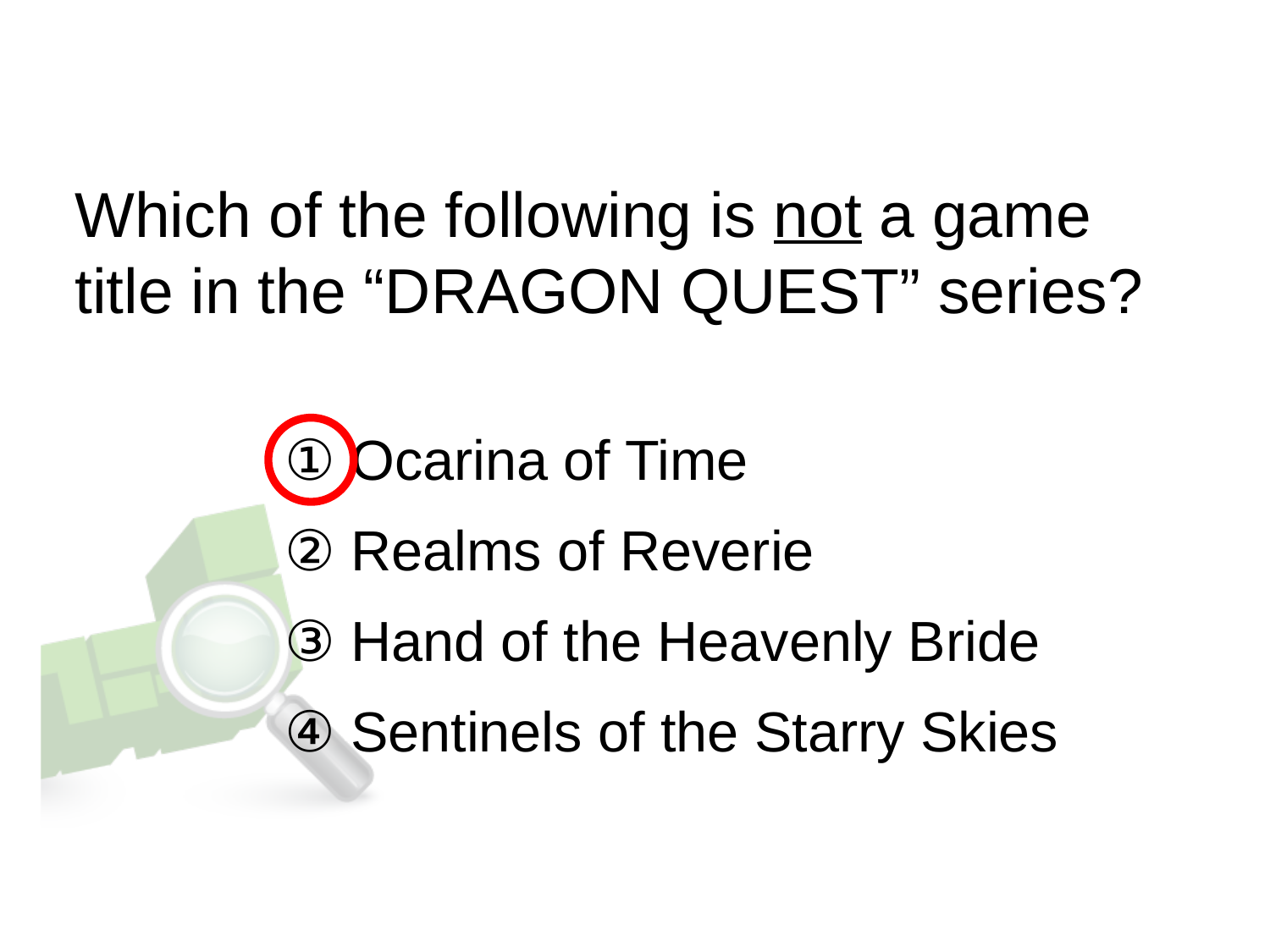

# Which of the following is not a game title in the “DRAGON QUEST” series?

① Ocarina of Time
② Realms of Reverie
③ Hand of the Heavenly Bride
④ Sentinels of the Starry Skies